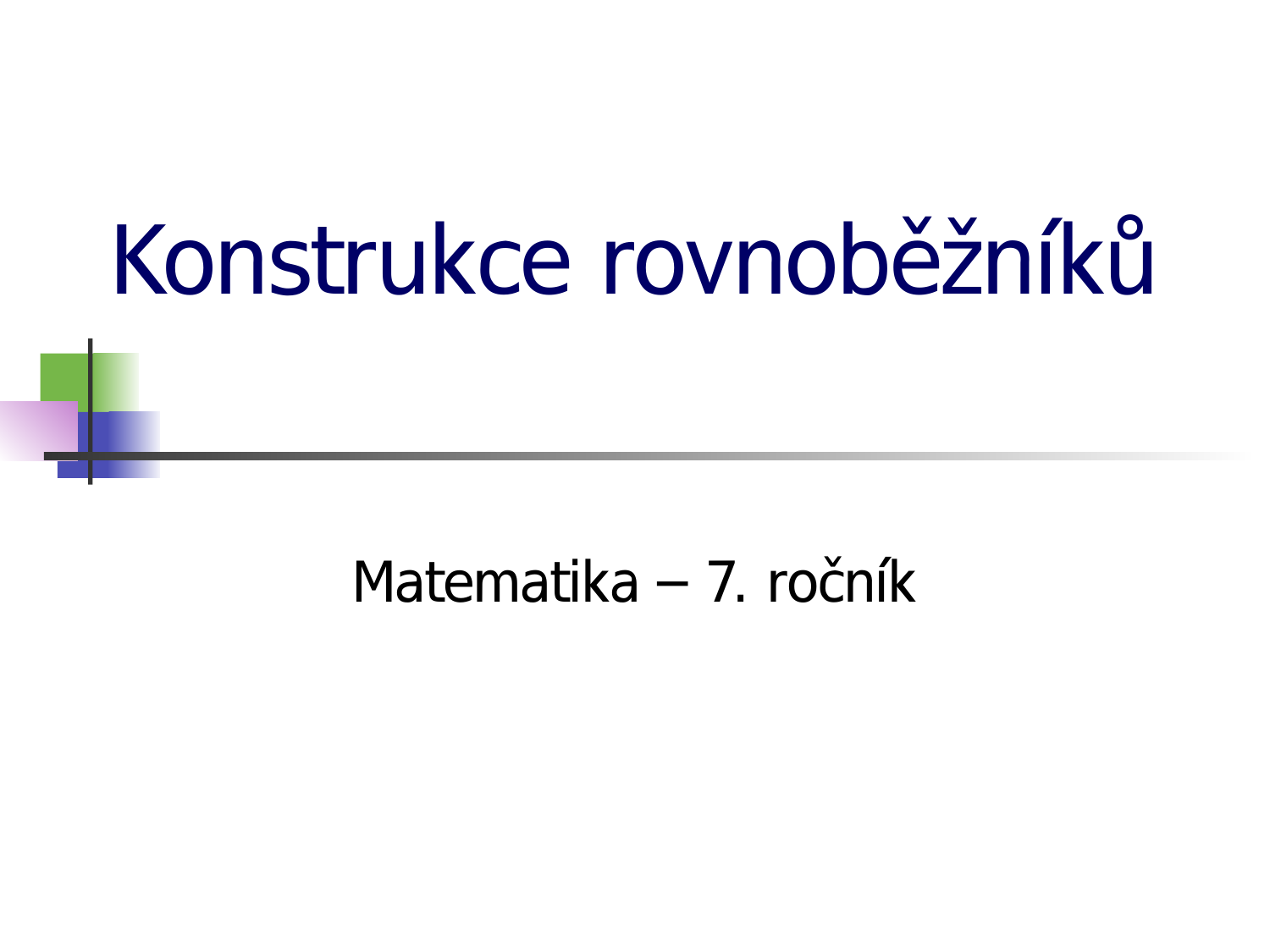

# Konstrukce rovnoběžníků
Matematika – 7. ročník